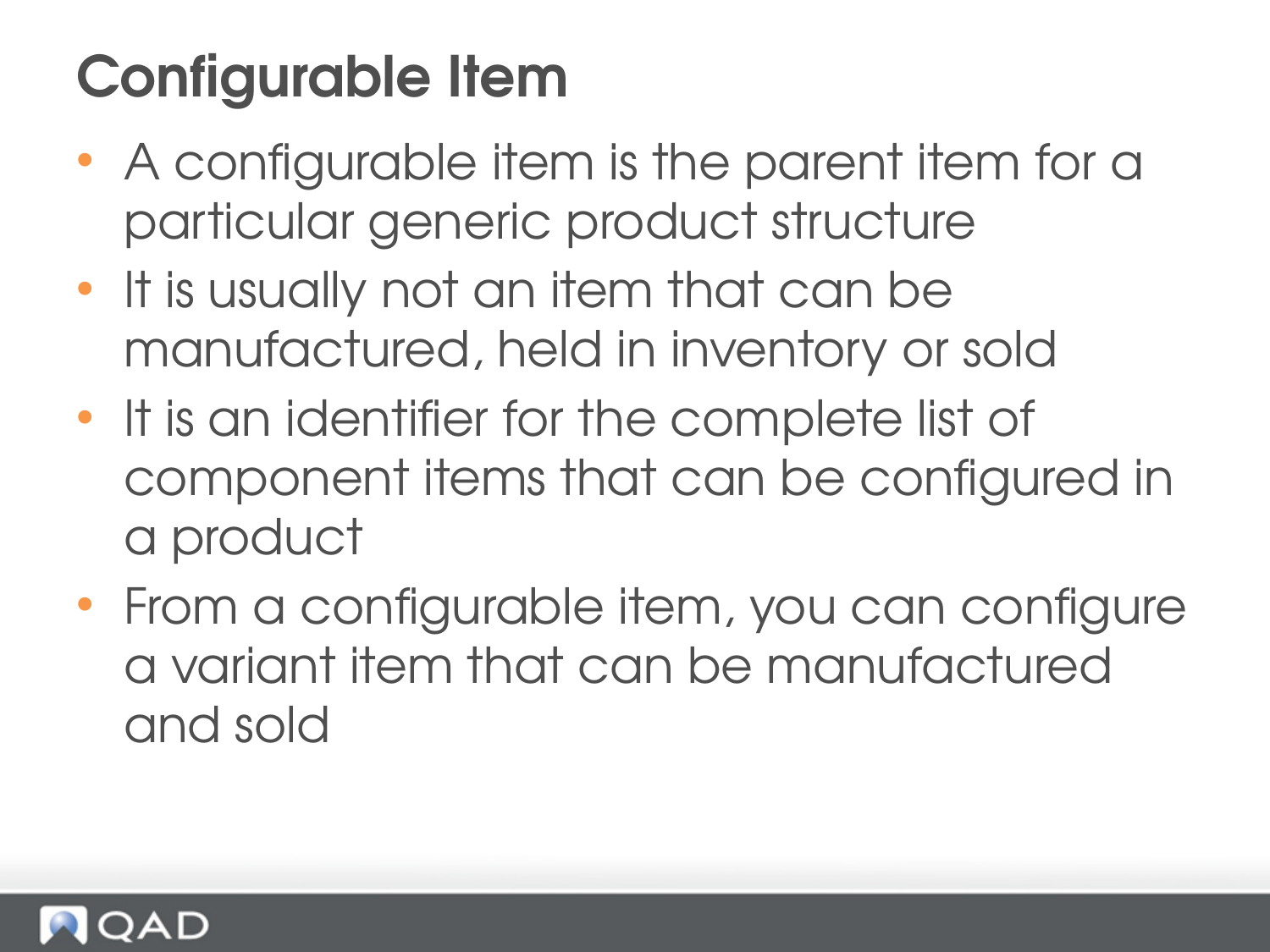

# Configurable Item
A configurable item is the parent item for a particular generic product structure
It is usually not an item that can be manufactured, held in inventory or sold
It is an identifier for the complete list of component items that can be configured in a product
From a configurable item, you can configure a variant item that can be manufactured and sold